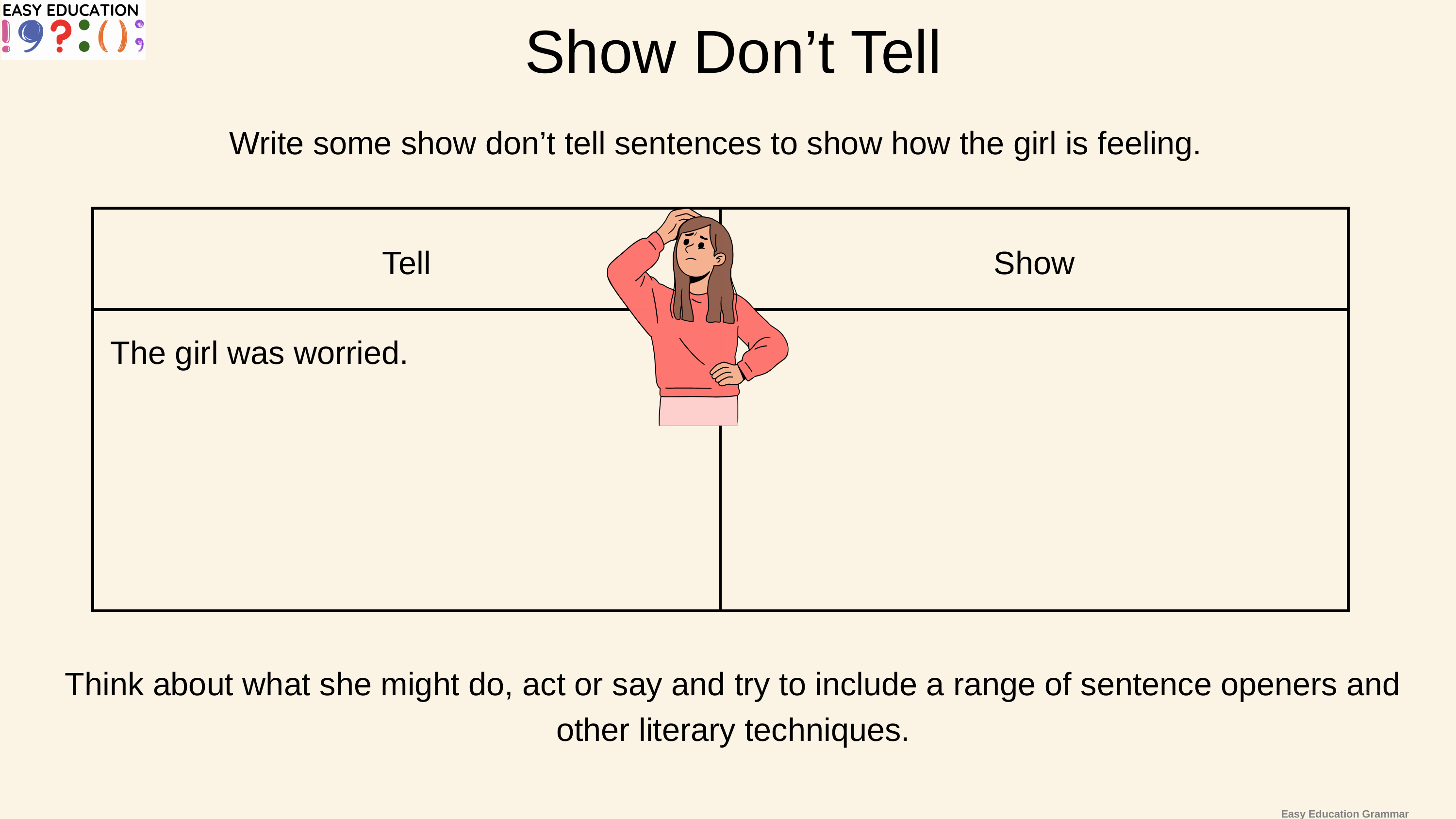

Show Don’t Tell
Write some show don’t tell sentences to show how the girl is feeling.
| Tell | Show |
| --- | --- |
|  |  |

The girl was worried.
Think about what she might do, act or say and try to include a range of sentence openers and other literary techniques.